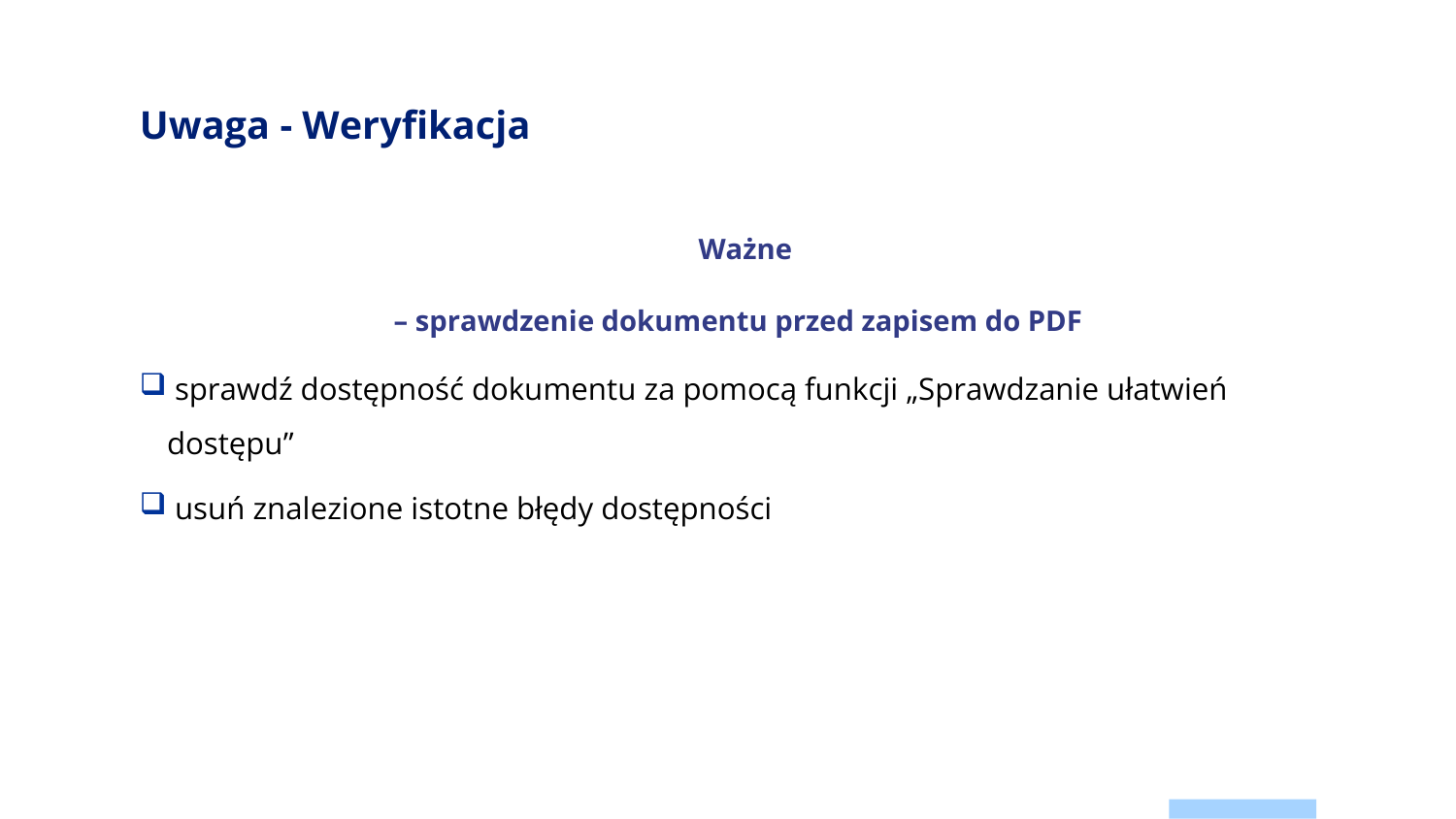

# Uwaga - Weryfikacja
Ważne
– sprawdzenie dokumentu przed zapisem do PDF
 sprawdź dostępność dokumentu za pomocą funkcji „Sprawdzanie ułatwień dostępu”
 usuń znalezione istotne błędy dostępności

23